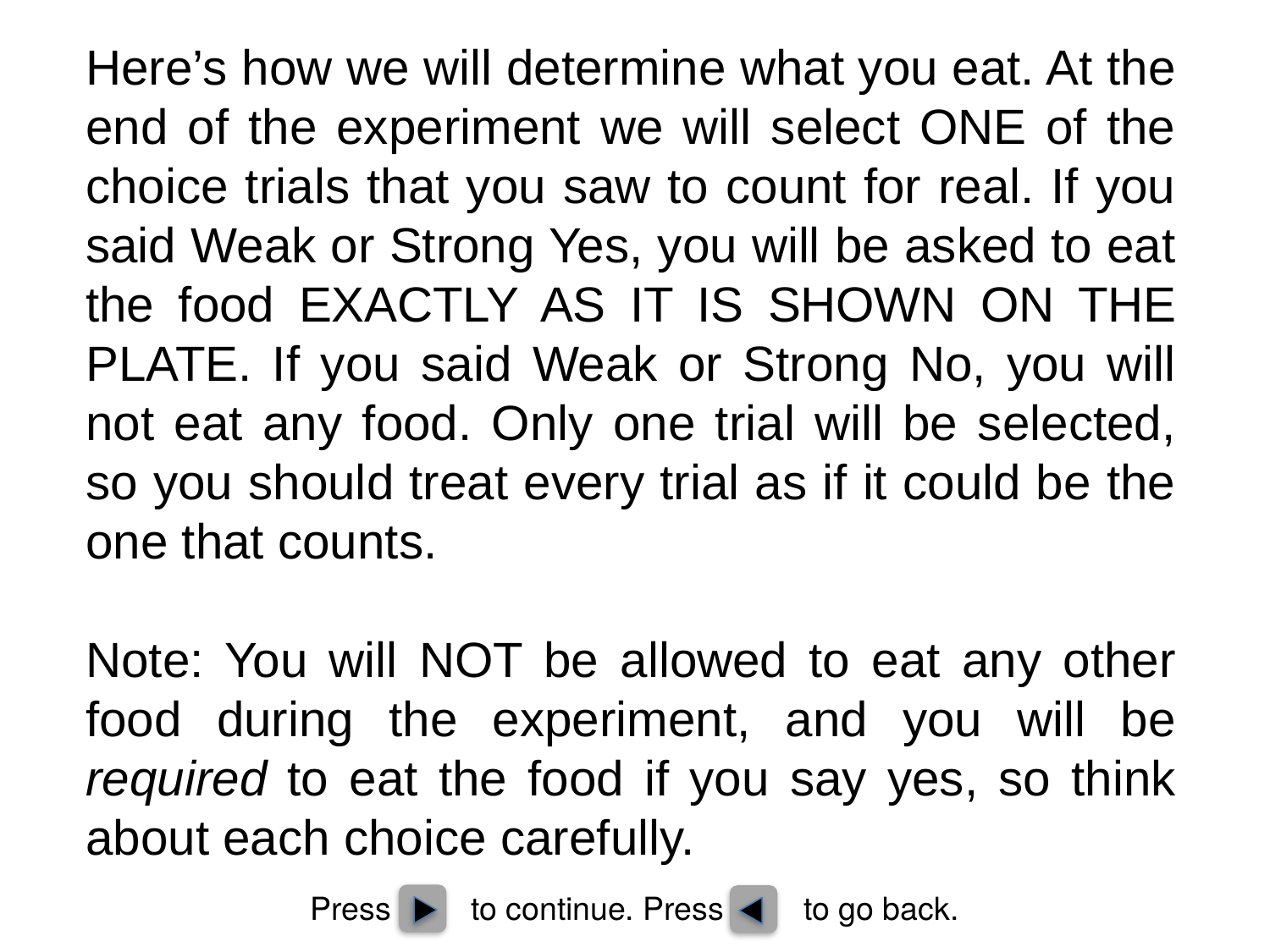

Here’s how we will determine what you eat. At the end of the experiment we will select ONE of the choice trials that you saw to count for real. If you said Weak or Strong Yes, you will be asked to eat the food EXACTLY AS IT IS SHOWN ON THE PLATE. If you said Weak or Strong No, you will not eat any food. Only one trial will be selected, so you should treat every trial as if it could be the one that counts.

Note: You will NOT be allowed to eat any other food during the experiment, and you will be required to eat the food if you say yes, so think about each choice carefully.